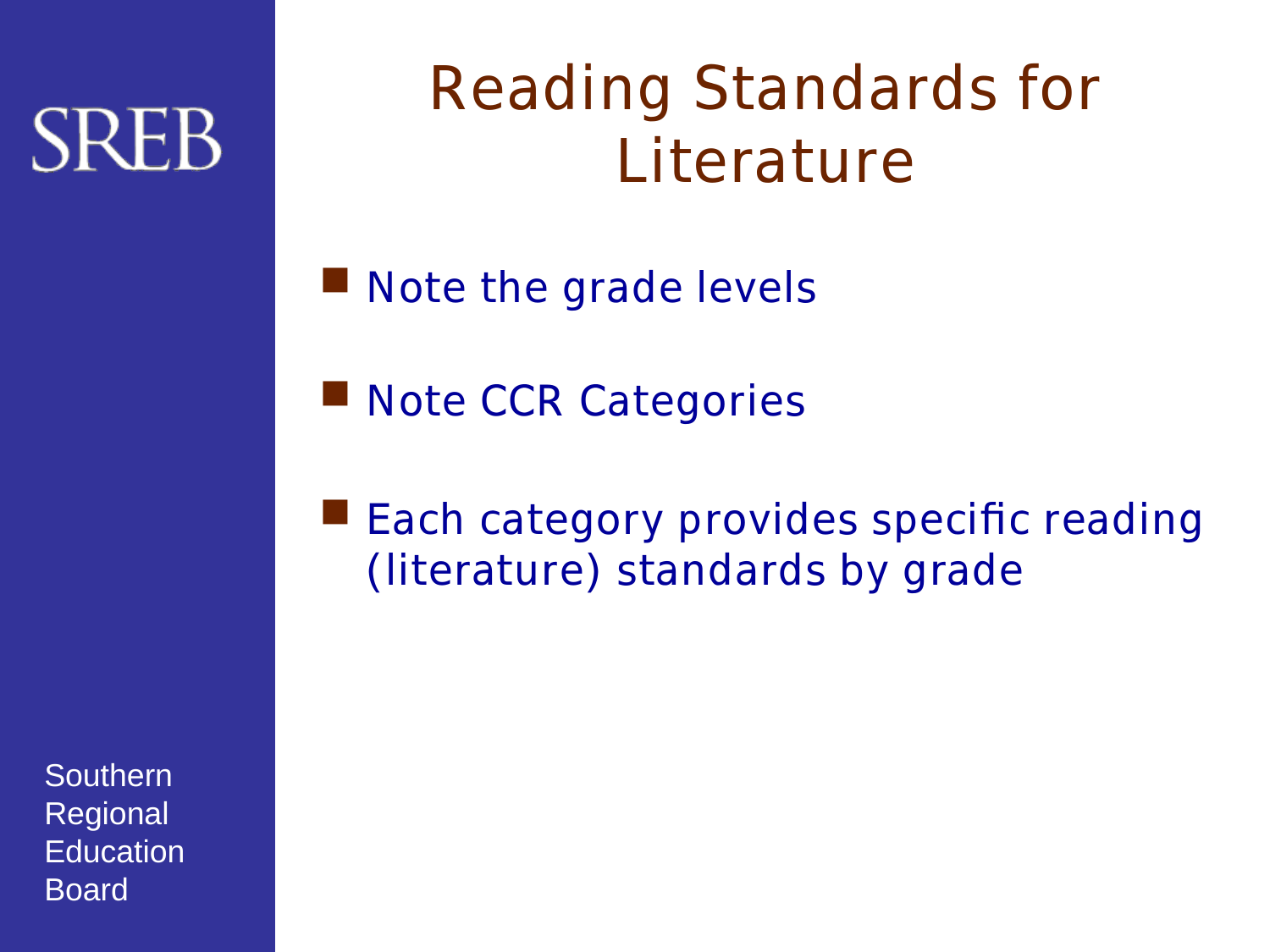

# Reading Standards for Literature
Note the grade levels

Note CCR Categories

Each category provides specific reading (literature) standards by grade